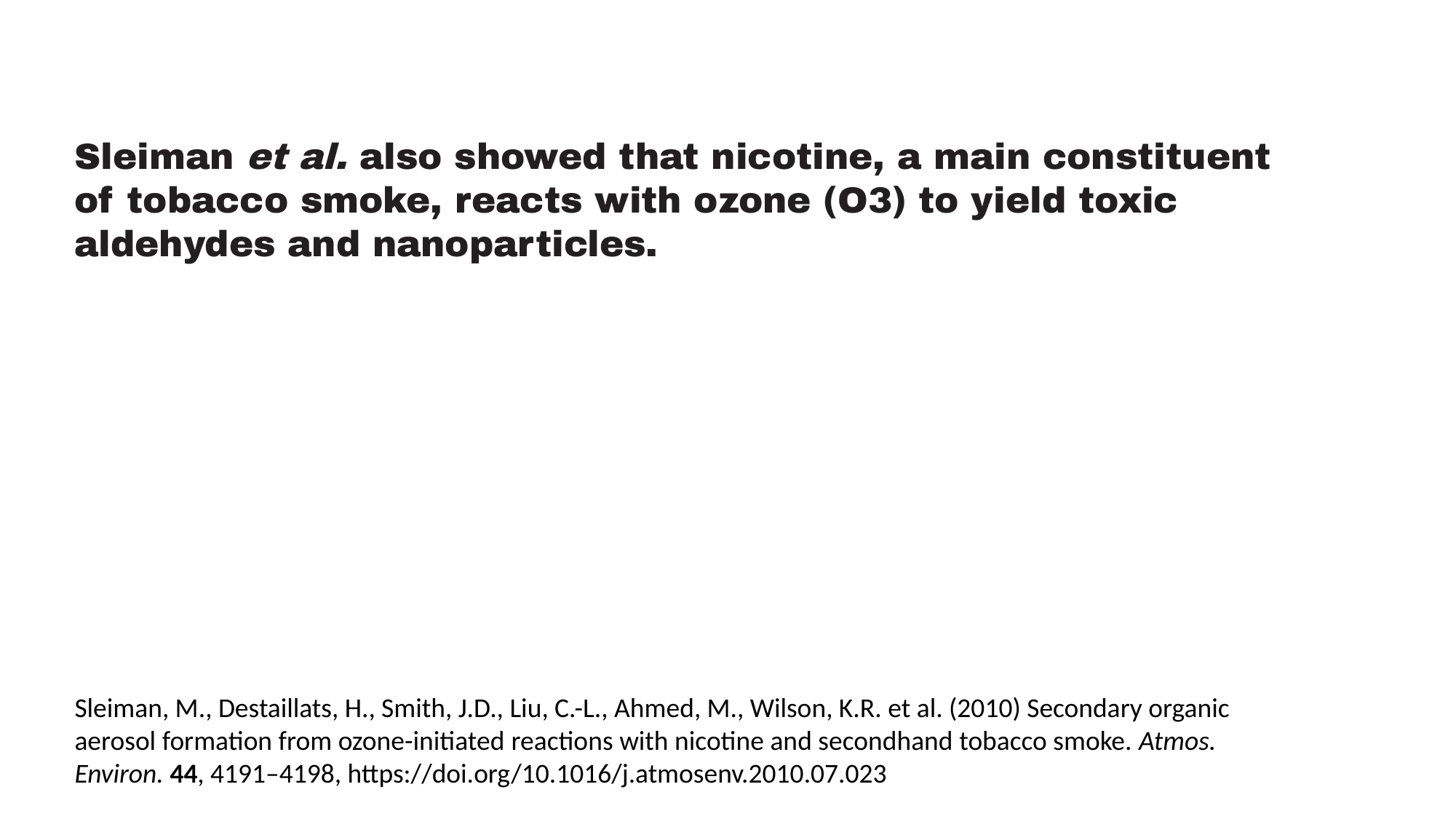

Sleiman et al. also showed that nicotine, a main constituent of tobacco smoke, reacts with ozone (O3) to yield toxic aldehydes and nanoparticles.

Sleiman, M., Destaillats, H., Smith, J.D., Liu, C.-L., Ahmed, M., Wilson, K.R. et al. (2010) Secondary organic aerosol formation from ozone-initiated reactions with nicotine and secondhand tobacco smoke. Atmos. Environ. 44, 4191–4198, https://doi.org/10.1016/j.atmosenv.2010.07.023